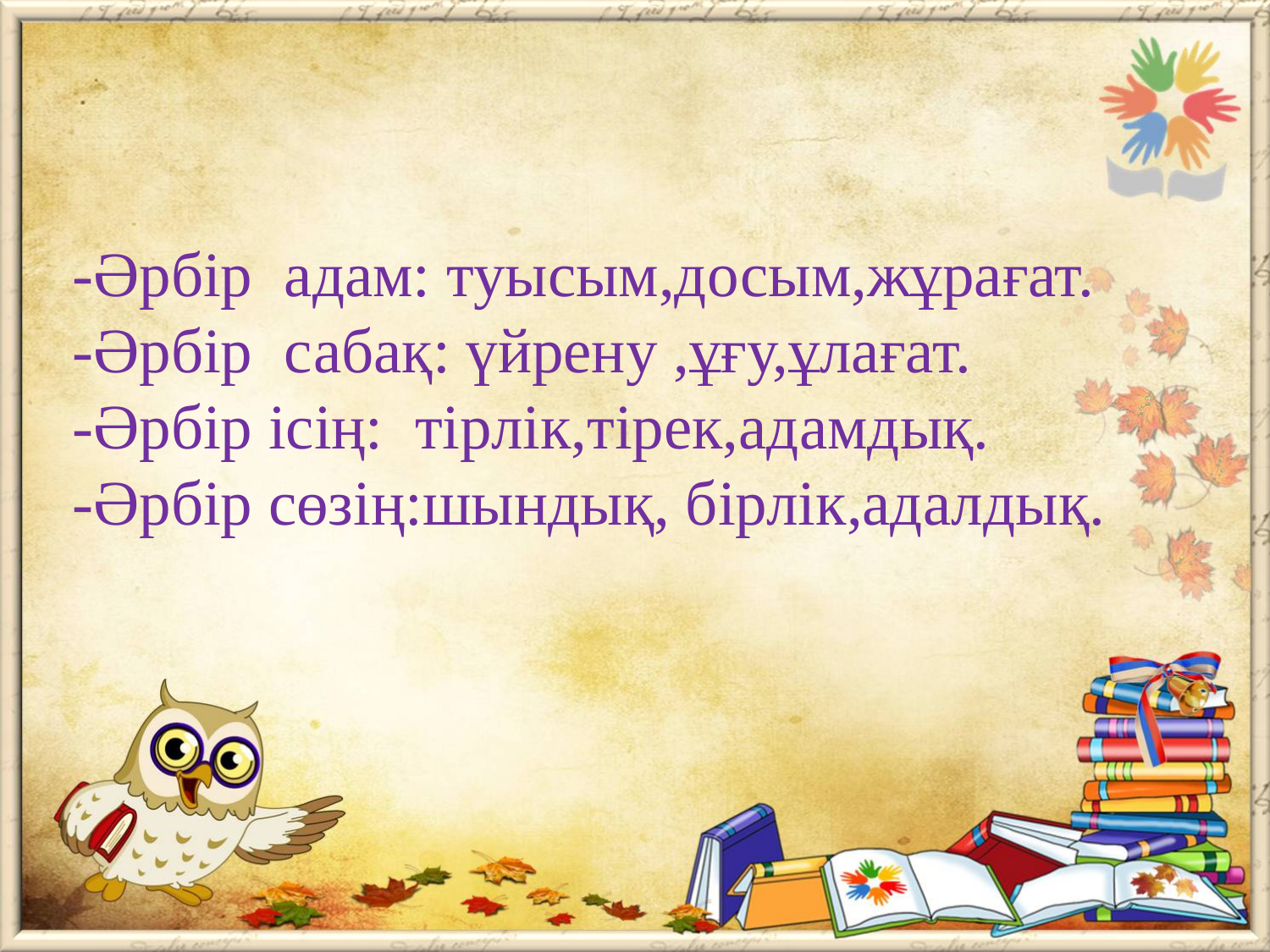

# -Әрбір  адам: туысым,досым,жұрағат. -Әрбір  сабақ: үйрену ,ұғу,ұлағат. -Әрбір ісің:  тірлік,тірек,адамдық. -Әрбір сөзің:шындық, бірлік,адалдық.